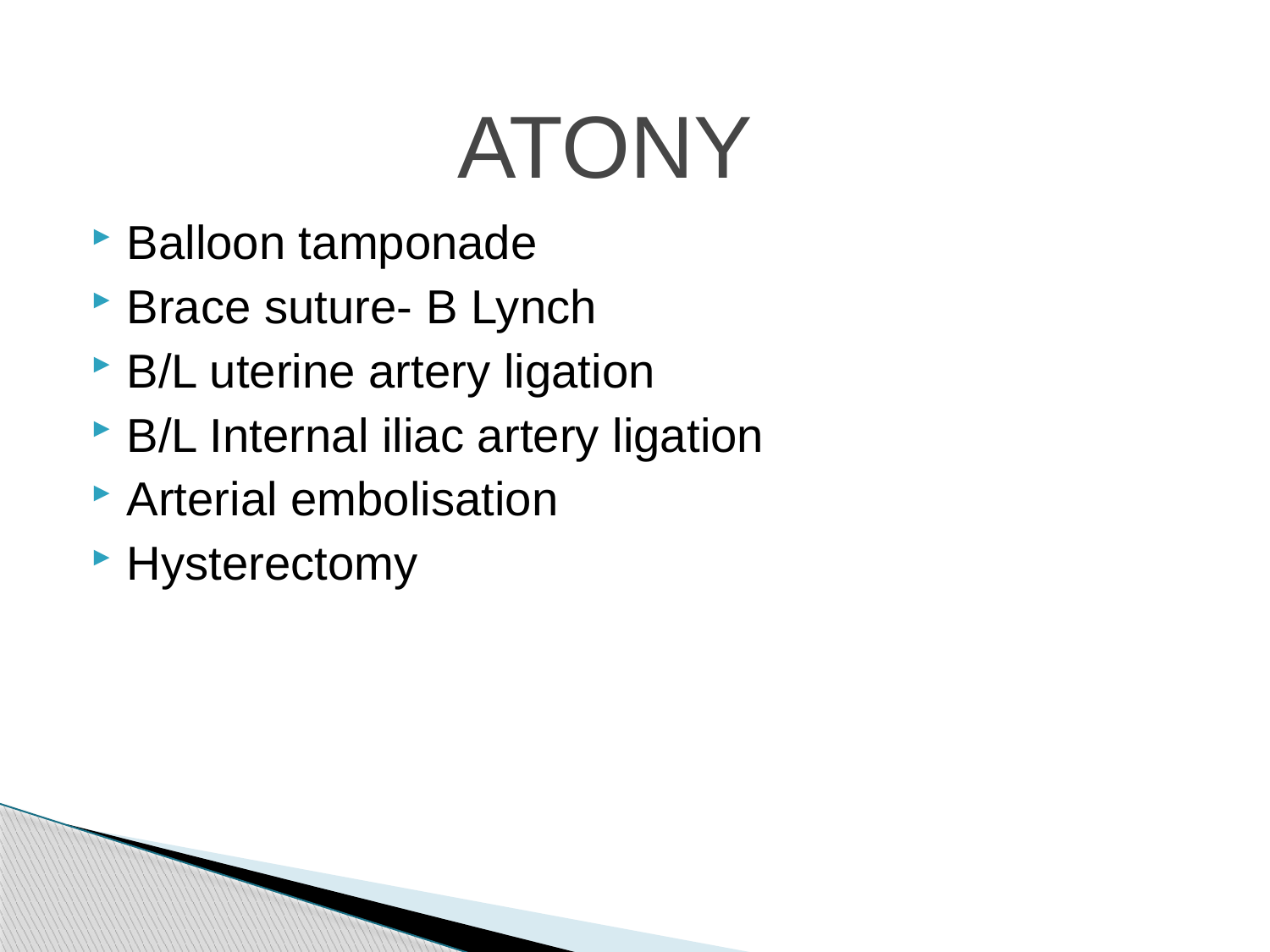

ATONY
Balloon tamponade
Brace suture- B Lynch
B/L uterine artery ligation
B/L Internal iliac artery ligation
Arterial embolisation
Hysterectomy